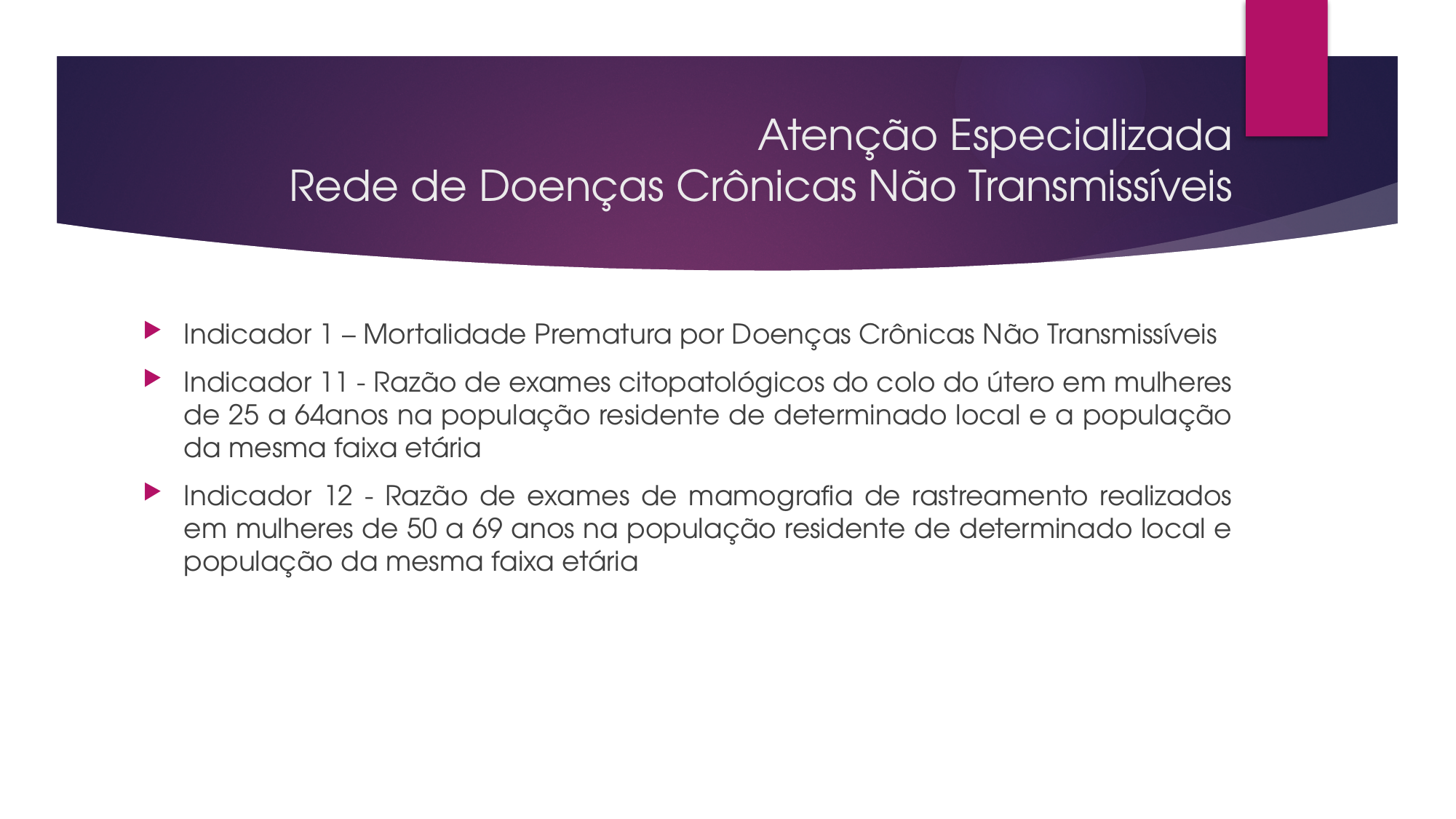

# Atenção Especializada Rede de Doenças Crônicas Não Transmissíveis
Indicador 1 – Mortalidade Prematura por Doenças Crônicas Não Transmissíveis
Indicador 11 - Razão de exames citopatológicos do colo do útero em mulheres de 25 a 64anos na população residente de determinado local e a população da mesma faixa etária
Indicador 12 - Razão de exames de mamografia de rastreamento realizados em mulheres de 50 a 69 anos na população residente de determinado local e população da mesma faixa etária